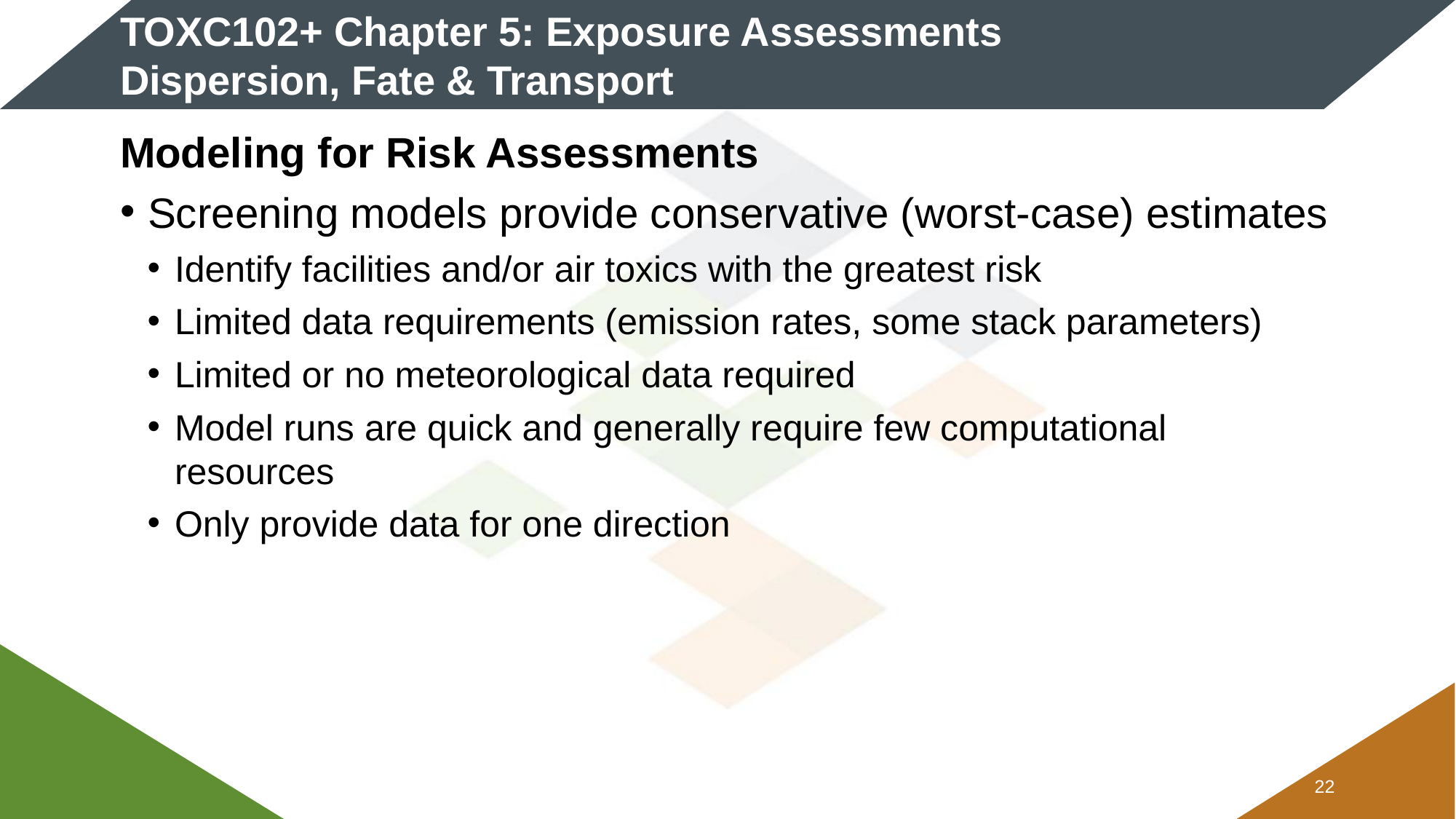

# TOXC102+ Chapter 5: Exposure Assessments Dispersion, Fate & Transport
Modeling for Risk Assessments
Screening models provide conservative (worst-case) estimates
Identify facilities and/or air toxics with the greatest risk
Limited data requirements (emission rates, some stack parameters)
Limited or no meteorological data required
Model runs are quick and generally require few computational resources
Only provide data for one direction
22